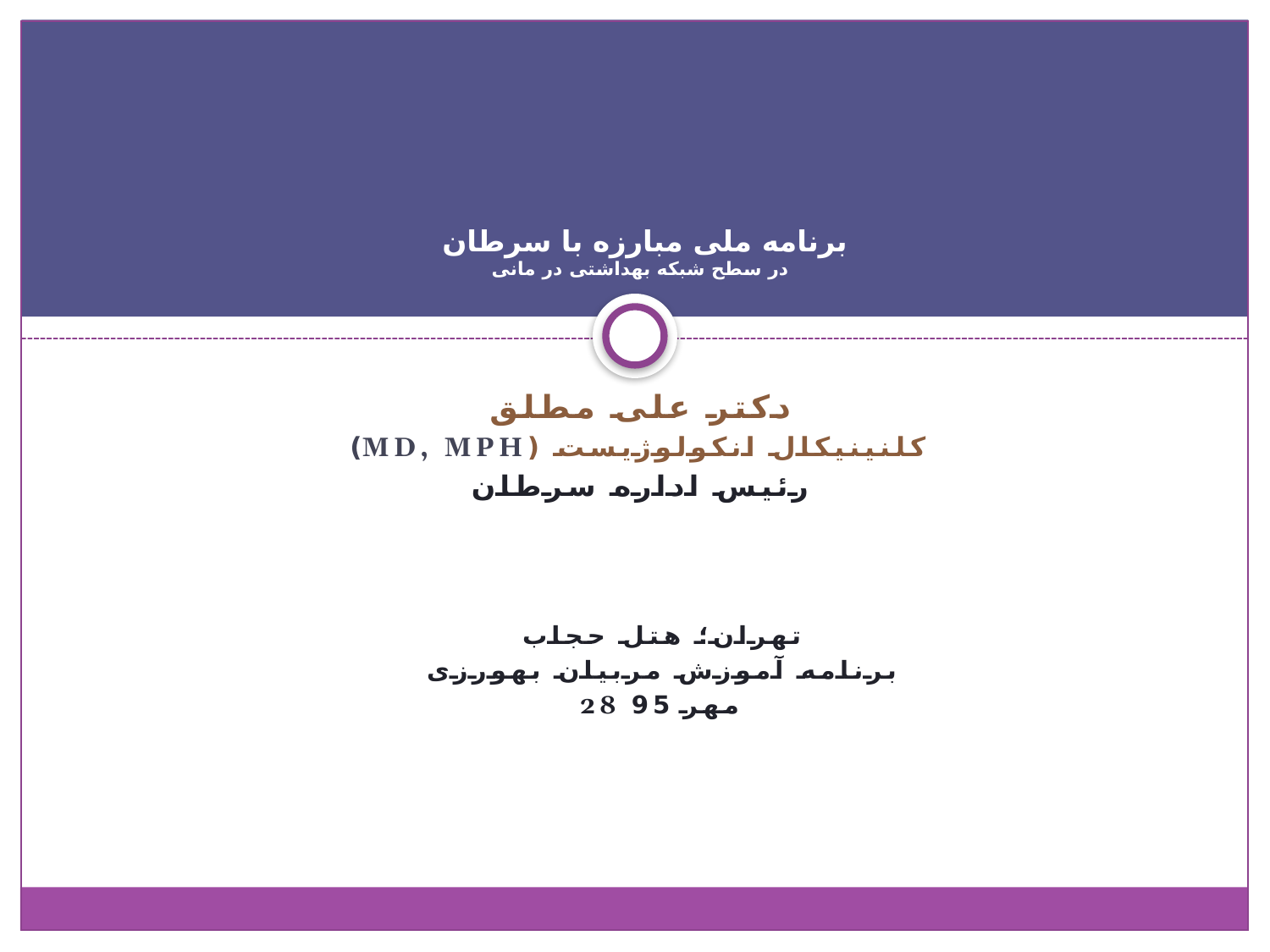

# برنامه ملی مبارزه با سرطان در سطح شبکه بهداشتی در مانی
دکتر علی مطلق
کلنینیکال انکولوژیست (MD, MPH)
رئیس اداره سرطان
تهران؛ هتل حجاب
برنامه آموزش مربیان بهورزی
28 مهر 95